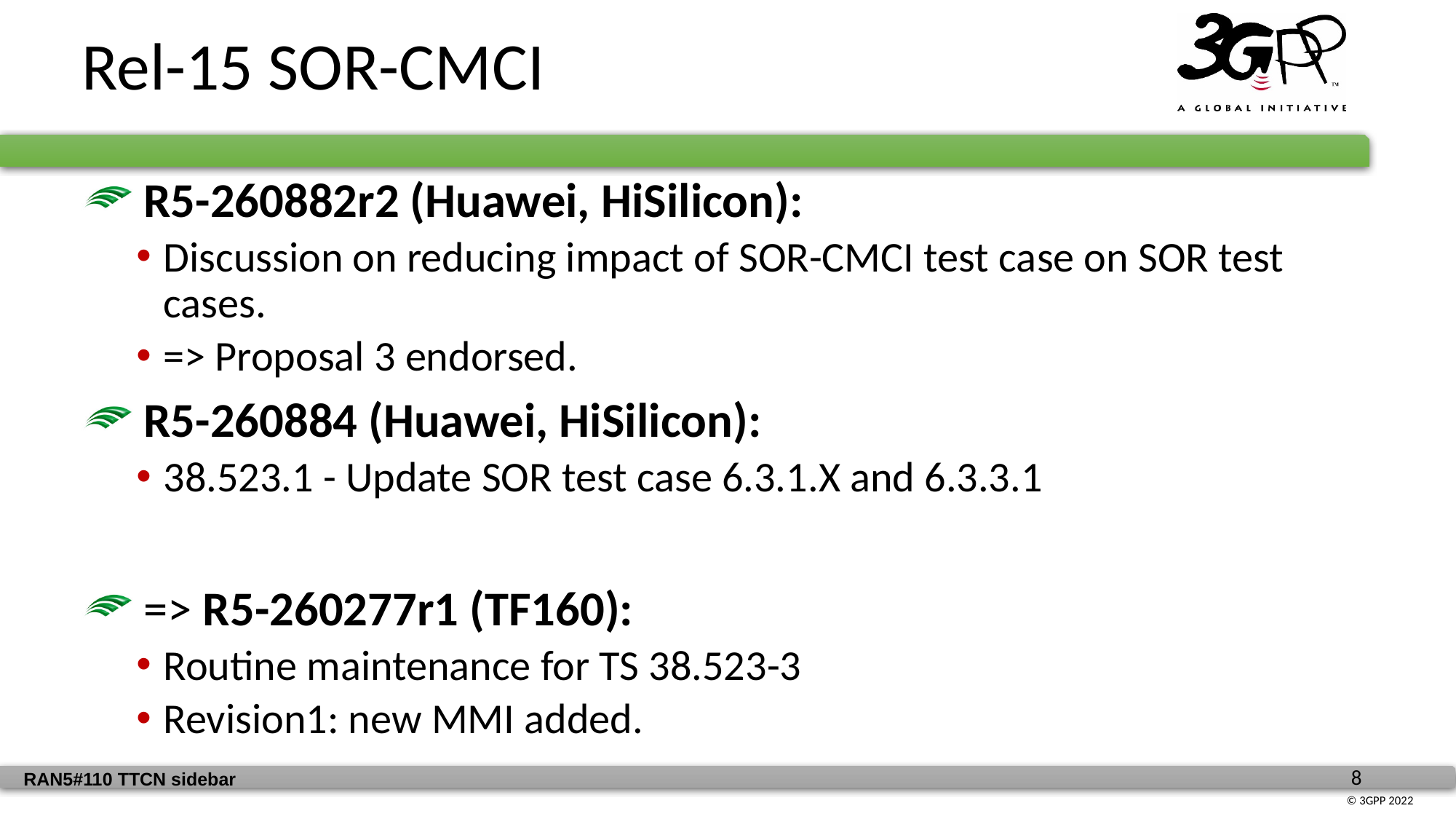

Rel-15 SOR-CMCI
 R5-260882r2 (Huawei, HiSilicon):
Discussion on reducing impact of SOR-CMCI test case on SOR test cases.
=> Proposal 3 endorsed.
 R5-260884 (Huawei, HiSilicon):
38.523.1 - Update SOR test case 6.3.1.X and 6.3.3.1

 => R5-260277r1 (TF160):
Routine maintenance for TS 38.523-3
Revision1: new MMI added.